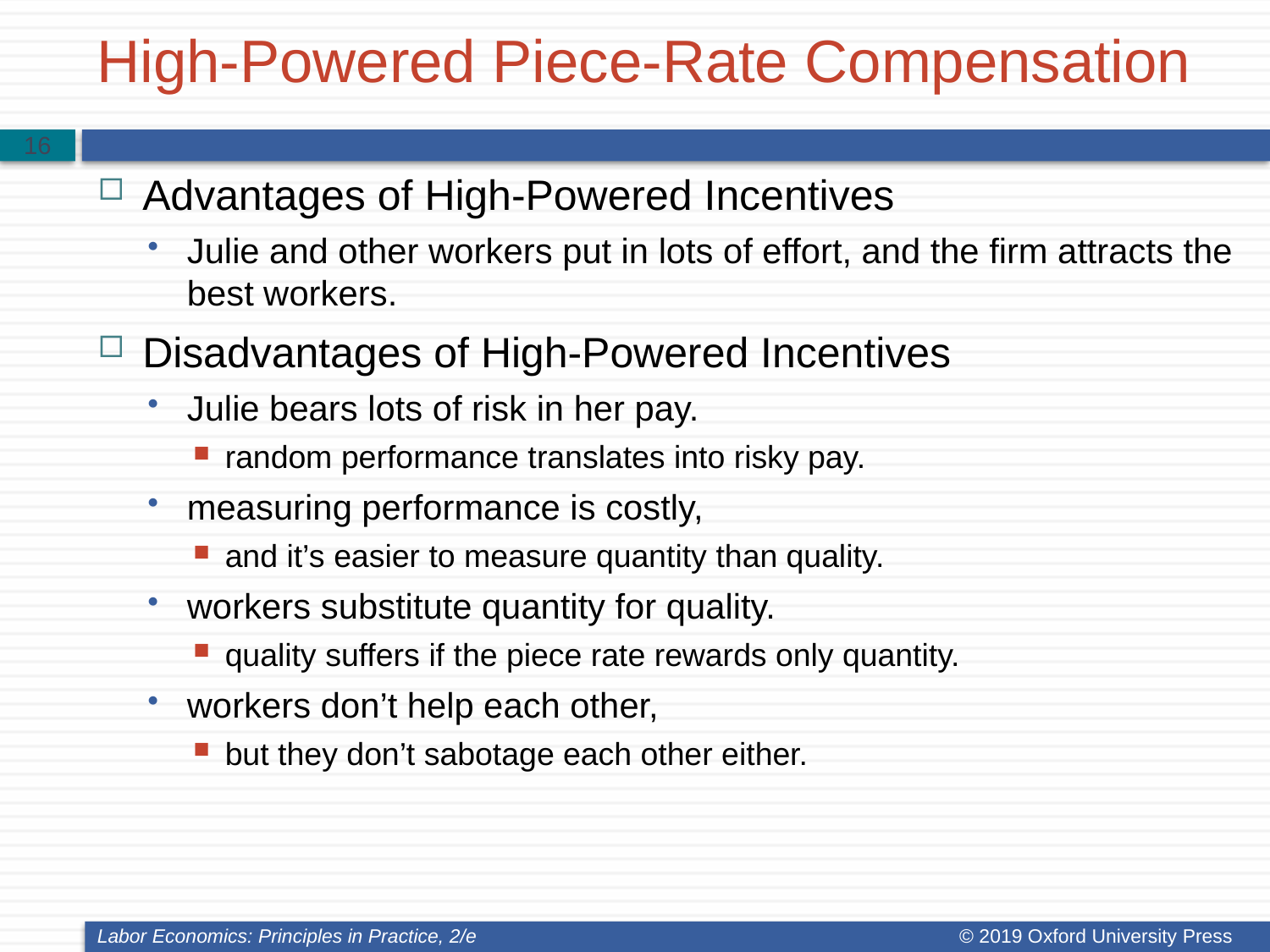

# High-Powered Piece-Rate Compensation
16
Advantages of High-Powered Incentives
Julie and other workers put in lots of effort, and the firm attracts the best workers.
Disadvantages of High-Powered Incentives
Julie bears lots of risk in her pay.
random performance translates into risky pay.
measuring performance is costly,
and it’s easier to measure quantity than quality.
workers substitute quantity for quality.
quality suffers if the piece rate rewards only quantity.
workers don’t help each other,
but they don’t sabotage each other either.

Labor Economics: Principles in Practice, 2/e
© 2019 Oxford University Press